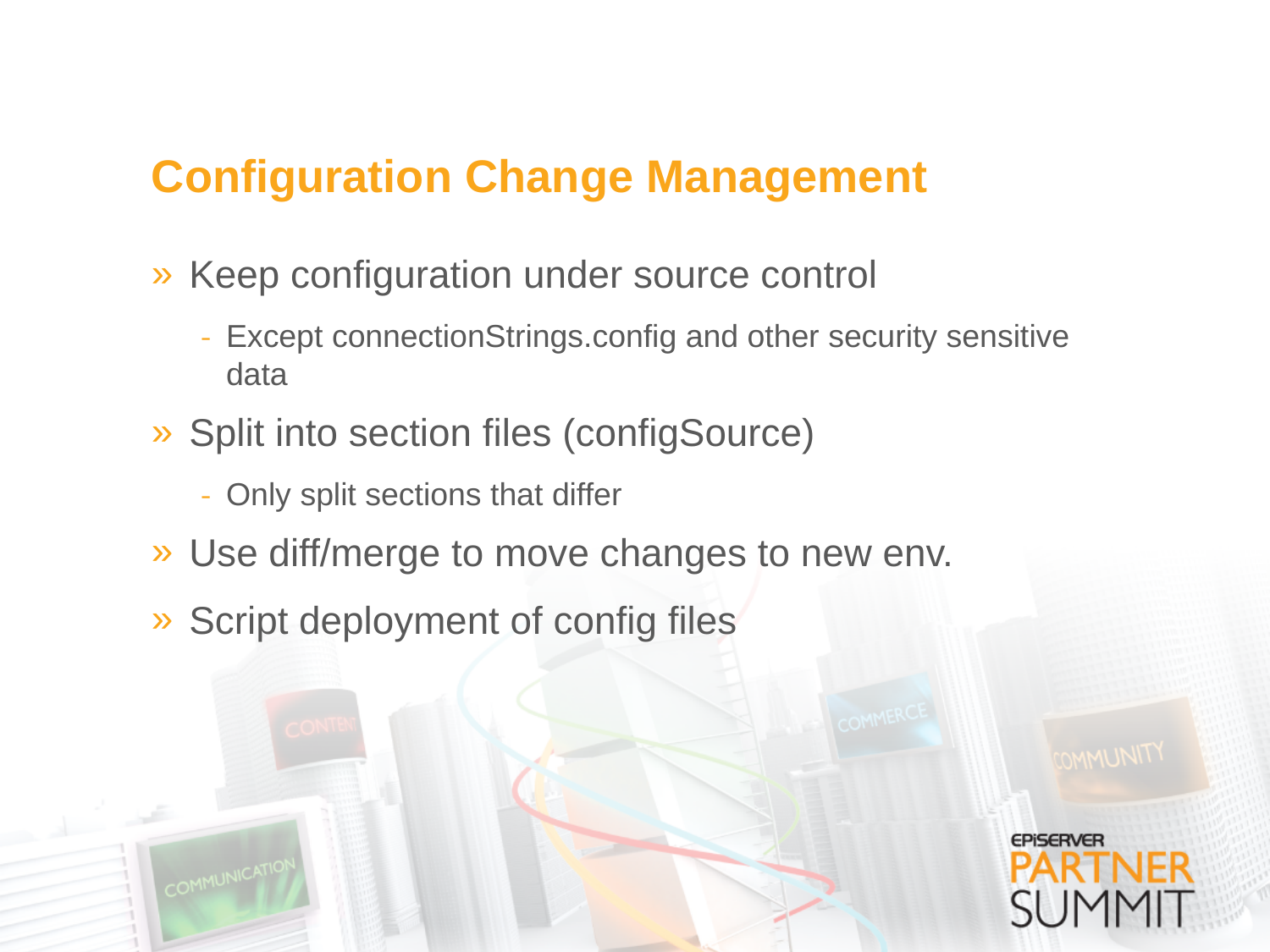

# Configuration Change Management
Keep configuration under source control
Except connectionStrings.config and other security sensitive data
Split into section files (configSource)
Only split sections that differ
Use diff/merge to move changes to new env.
Script deployment of config files